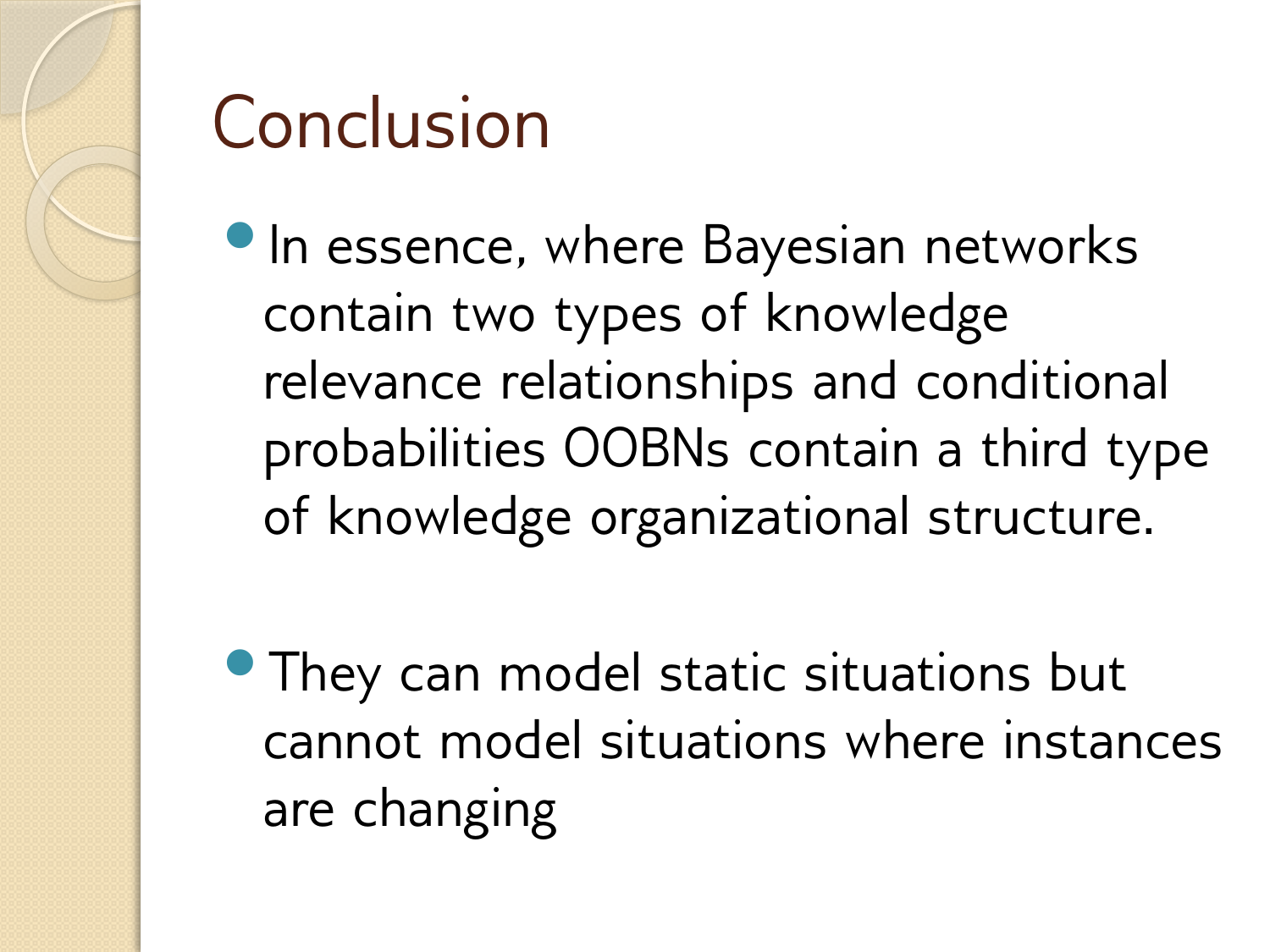

# Conclusion
In essence, where Bayesian networks contain two types of knowledge relevance relationships and conditional probabilities OOBNs contain a third type of knowledge organizational structure.

They can model static situations but cannot model situations where instances are changing